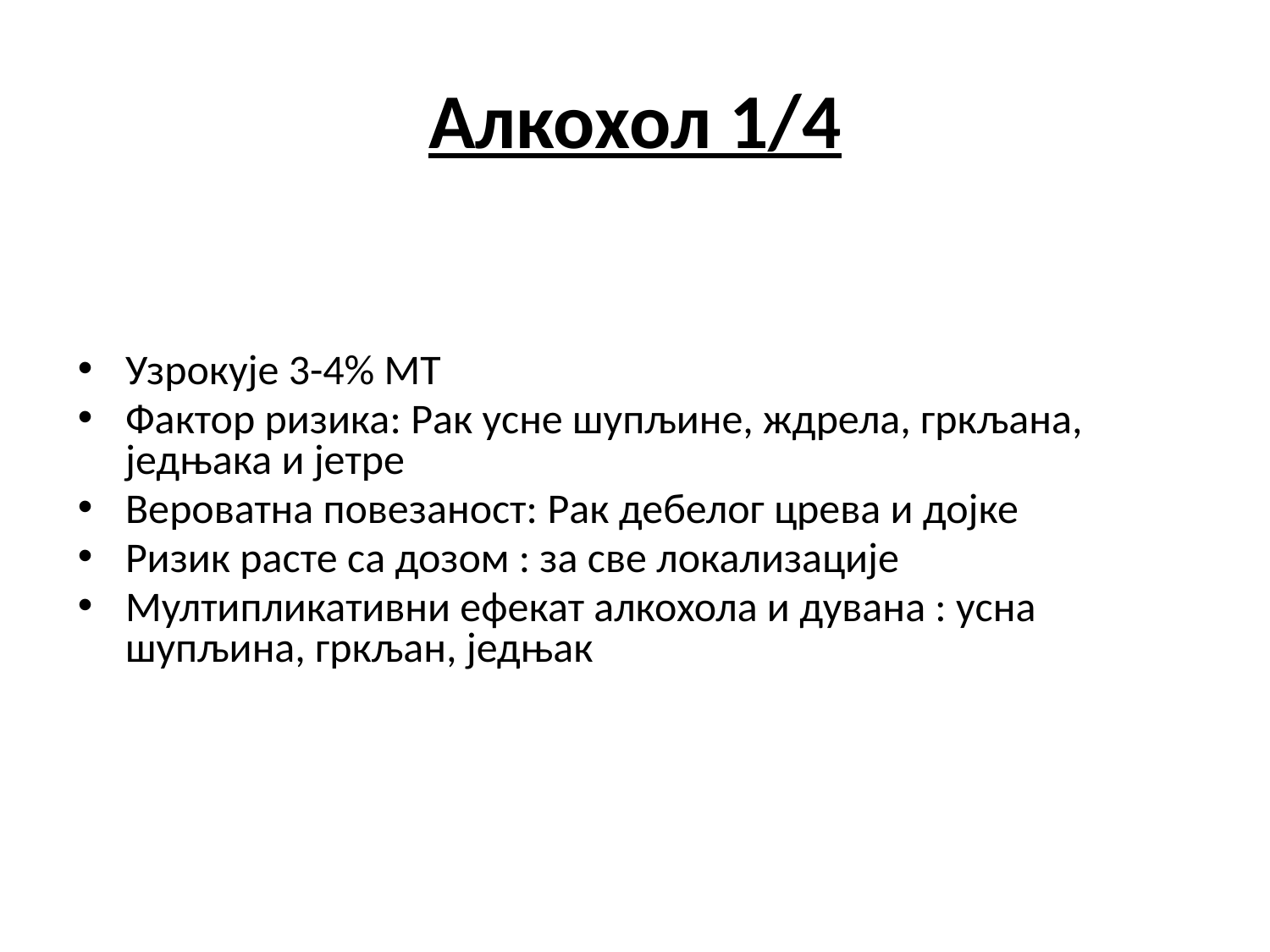

# Алкохол 1/4
Узрокује 3-4% МТ
Фактор ризика: Рак усне шупљине, ждрела, гркљана, једњака и јетре
Вероватна повезаност: Рак дебелог црева и дојке
Ризик расте са дозом : за све локализације
Мултипликативни ефекат алкохола и дувана : усна шупљина, гркљан, једњак